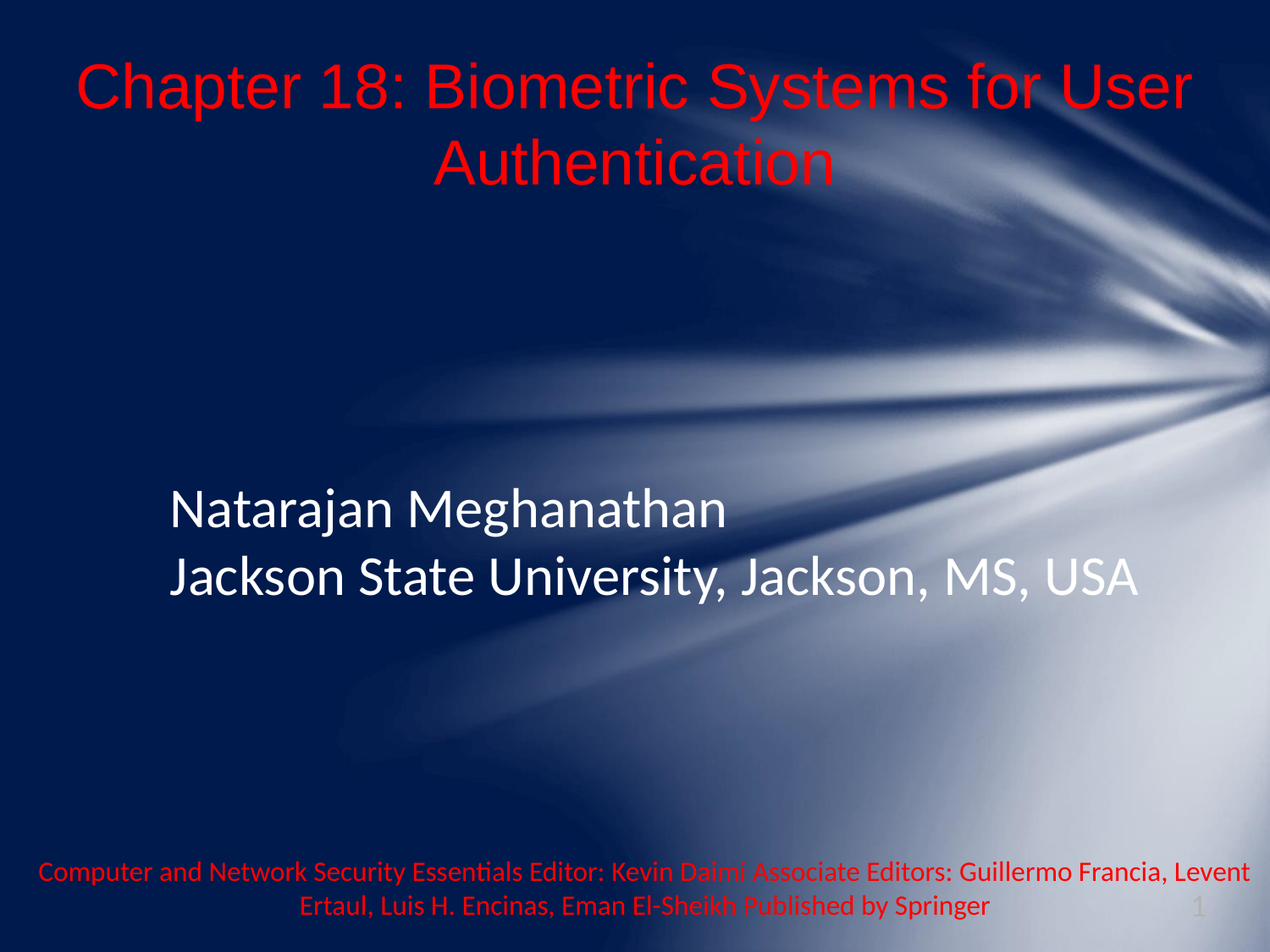

# Chapter 18: Biometric Systems for User Authentication
Natarajan Meghanathan
Jackson State University, Jackson, MS, USA
Computer and Network Security Essentials Editor: Kevin Daimi Associate Editors: Guillermo Francia, Levent Ertaul, Luis H. Encinas, Eman El-Sheikh Published by Springer
1